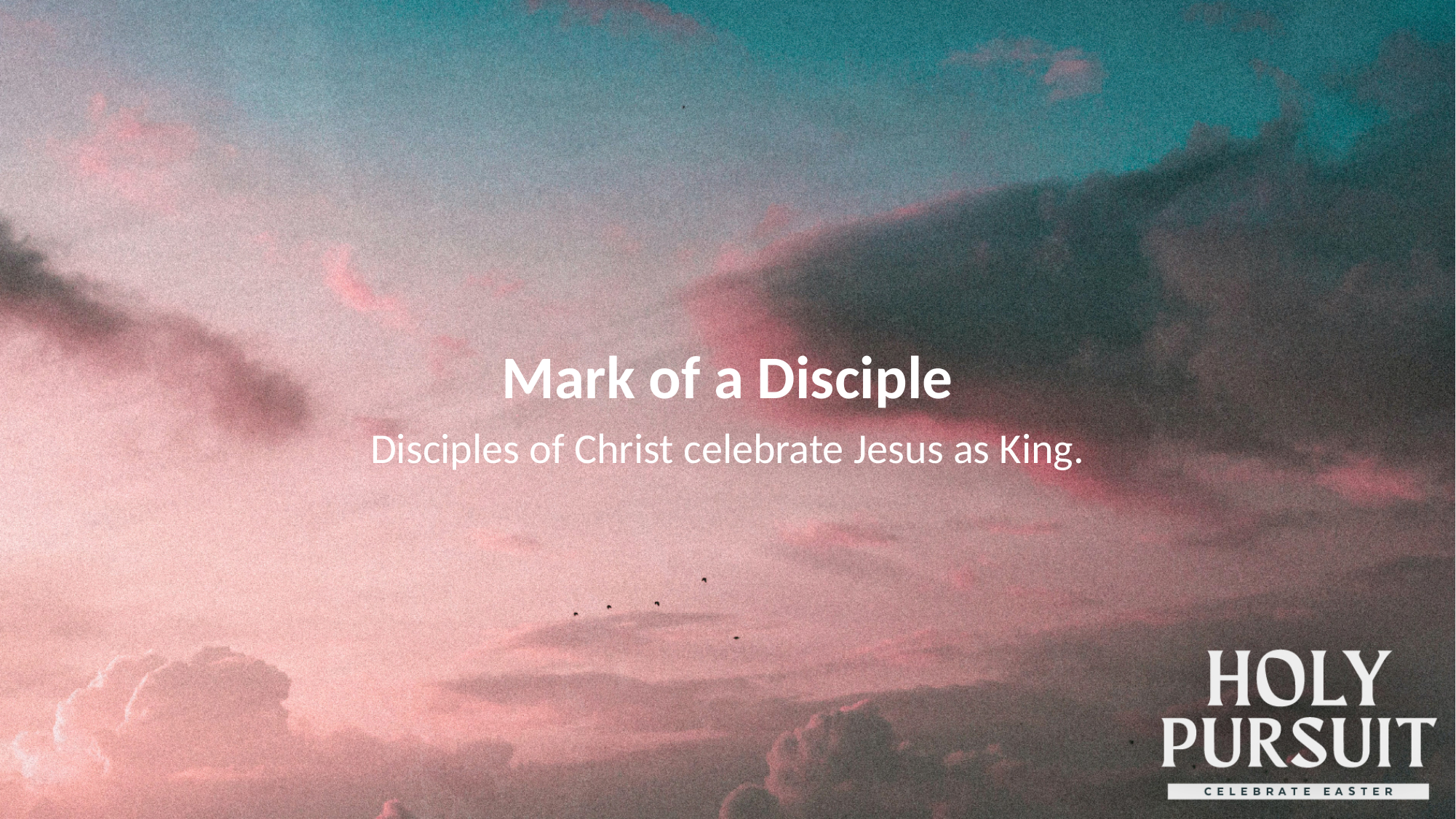

Mark of a Disciple
Disciples of Christ celebrate Jesus as King.